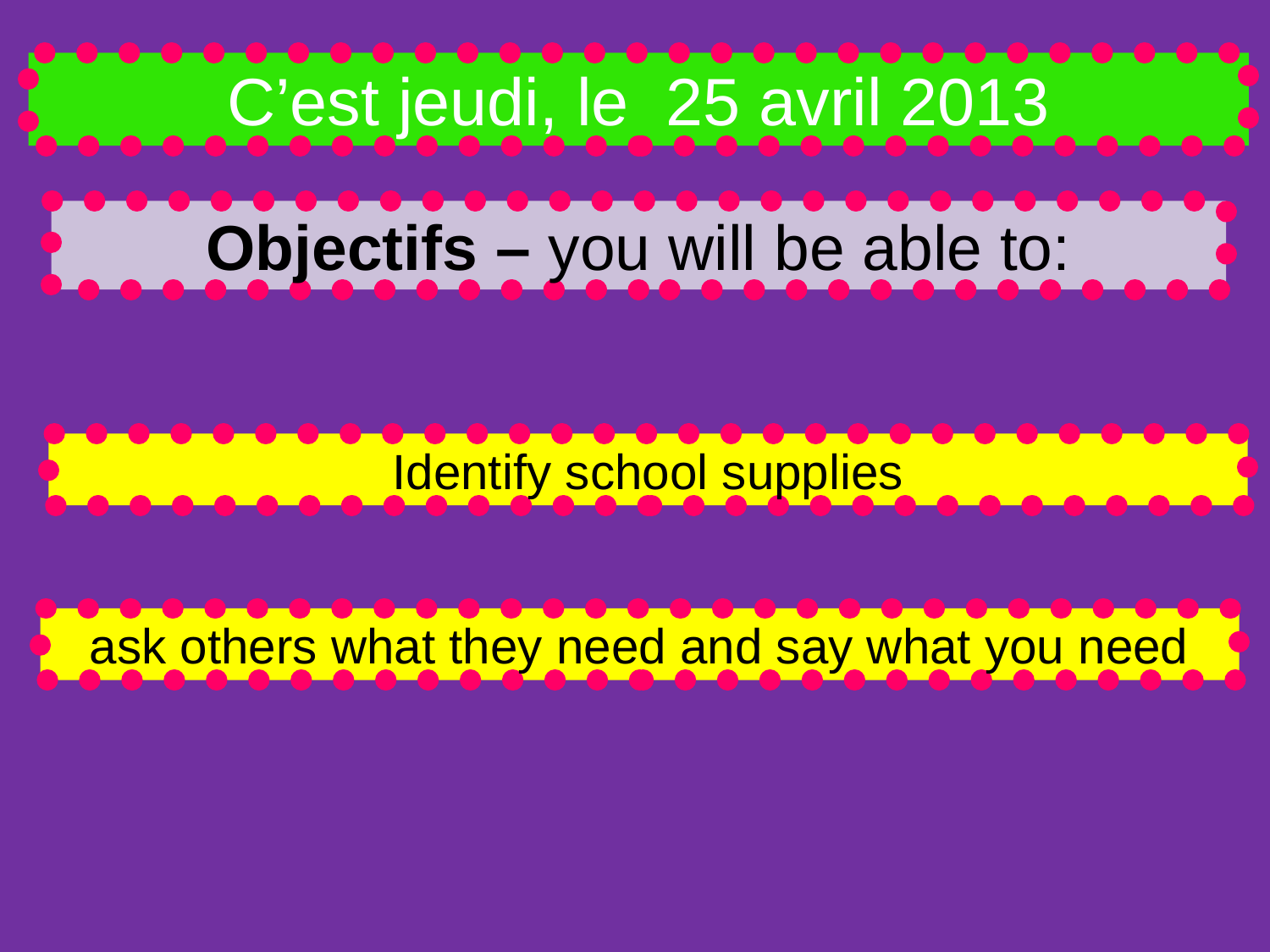

C’est jeudi, le  25 avril 2013
Objectifs – you will be able to:
Identify school supplies
ask others what they need and say what you need